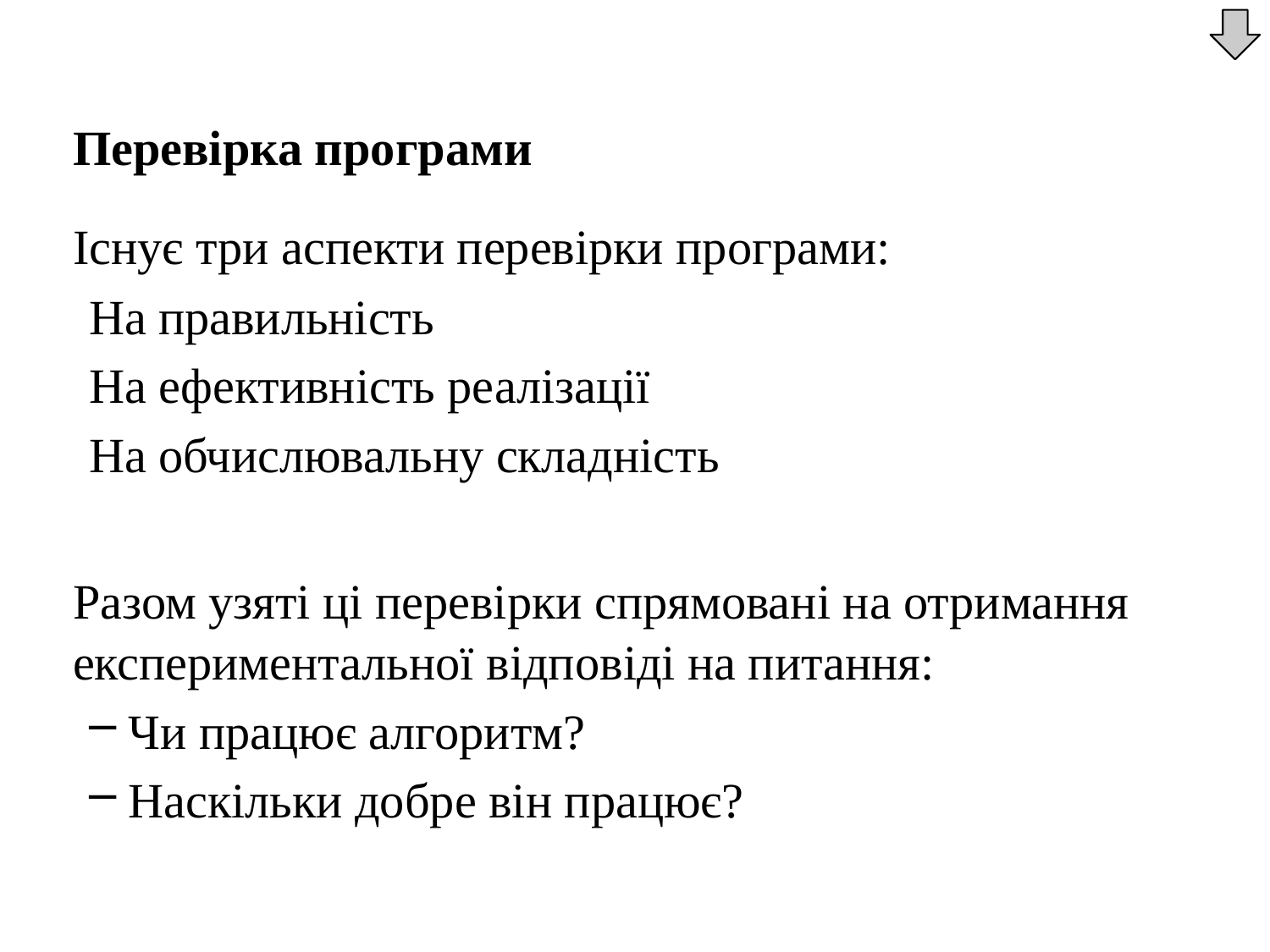

Перевірка програми

	Існує три аспекти перевірки програми:
На правильність
На ефективність реалізації
На обчислювальну складність

	Разом узяті ці перевірки спрямовані на отримання експериментальної відповіді на питання:
Чи працює алгоритм?
Наскільки добре він працює?